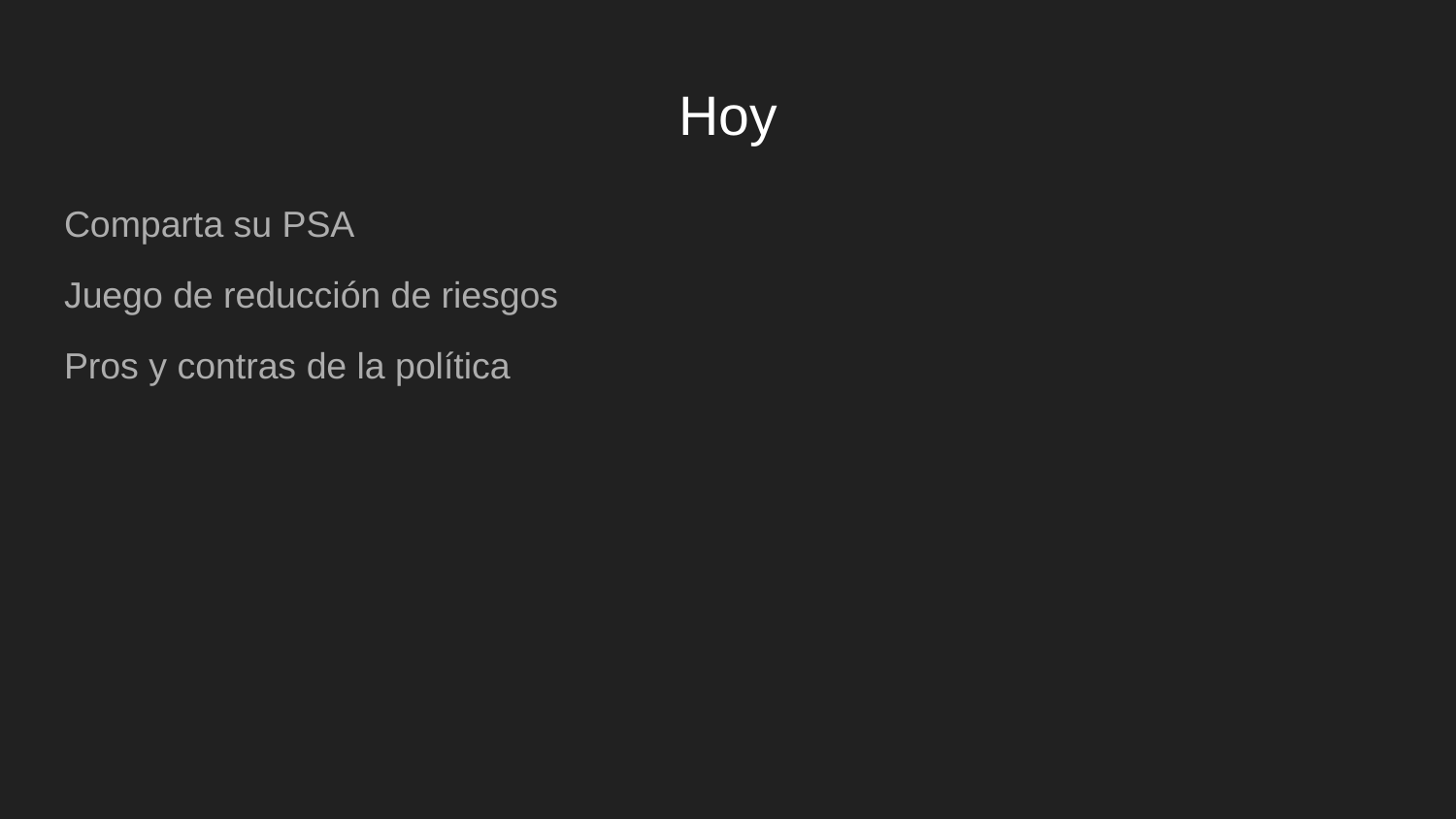

# Hoy
Comparta su PSA
Juego de reducción de riesgos
Pros y contras de la política